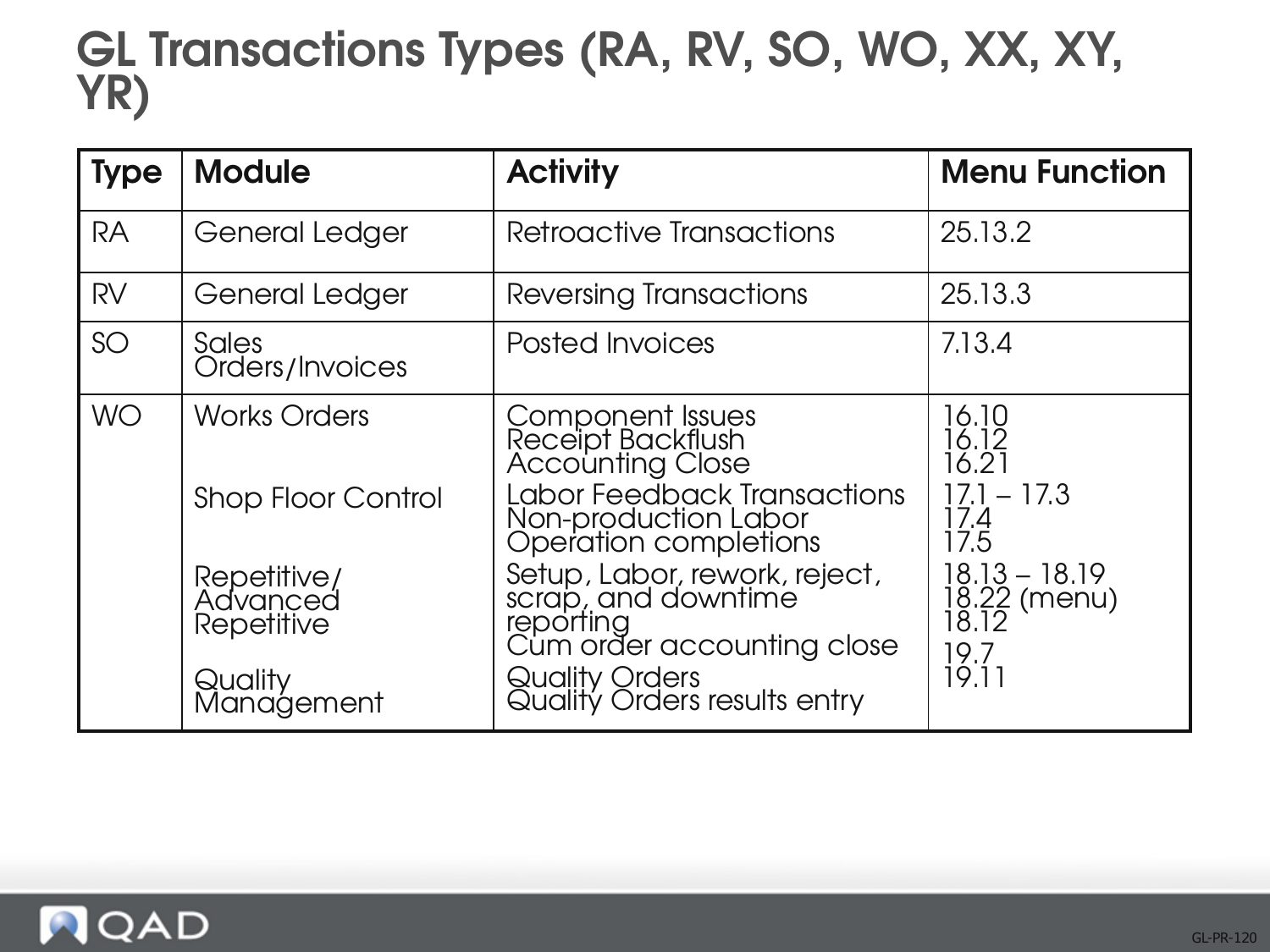

# GL Transactions Types (RA, RV, SO, WO, XX, XY, YR)
| Type | Module | Activity | Menu Function |
| --- | --- | --- | --- |
| RA | General Ledger | Retroactive Transactions | 25.13.2 |
| RV | General Ledger | Reversing Transactions | 25.13.3 |
| SO | Sales Orders/Invoices | Posted Invoices | 7.13.4 |
| WO | Works Orders Shop Floor Control Repetitive/Advanced Repetitive Quality Management | Component Issues Receipt Backflush Accounting Close Labor Feedback Transactions Non-production Labor Operation completions Setup, Labor, rework, reject, scrap, and downtime reporting Cum order accounting close Quality Orders Quality Orders results entry | 16.10 16.12 16.21 17.1 – 17.3 17.4 17.5 18.13 – 18.19 18.22 (menu) 18.12 19.7 19.11 |
GL-PR-120